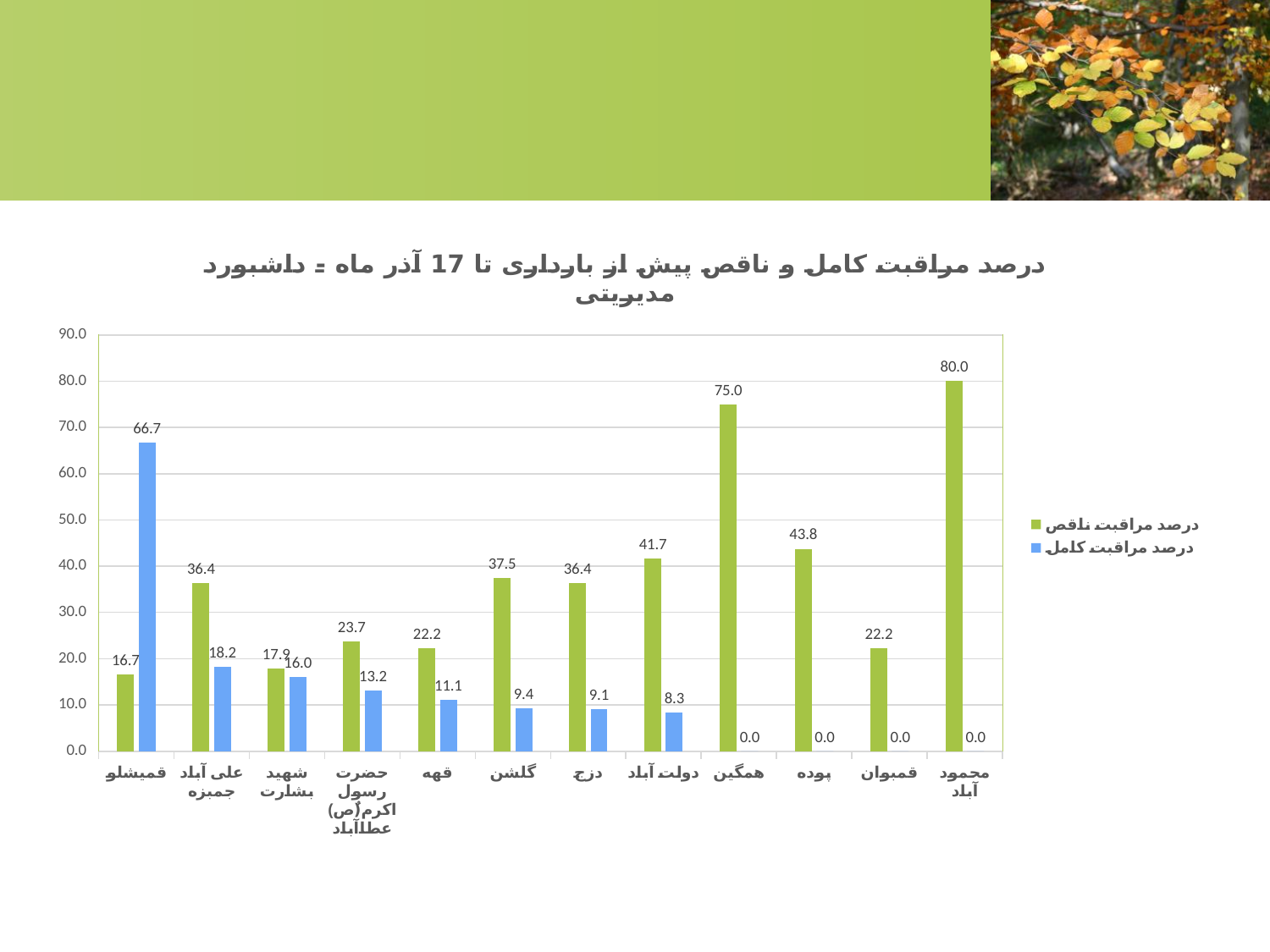

#

### Chart: درصد مراقبت کامل و ناقص پیش از بارداری تا 17 آذر ماه - داشبورد مدیریتی

| Category | درصد مراقبت ناقص | درصد مراقبت کامل |
|---|---|---|
| قمیشلو | 16.6666666666667 | 66.6666666666667 |
| علی آباد جمبزه | 36.3636363636364 | 18.1818181818182 |
| شهید بشارت | 17.9245283018868 | 16.0377358490566 |
| حضرت رسول اکرم(ٌص‌)عطاآباد | 23.6842105263158 | 13.1578947368421 |
| قهه | 22.2222222222222 | 11.1111111111111 |
| گلشن | 37.5 | 9.375 |
| دزج | 36.3636363636364 | 9.09090909090909 |
| دولت آباد | 41.6666666666667 | 8.33333333333333 |
| همگین | 75.0 | 0.0 |
| پوده | 43.75 | 0.0 |
| قمبوان | 22.2222222222222 | 0.0 |
| محمود آباد | 80.0 | 0.0 |